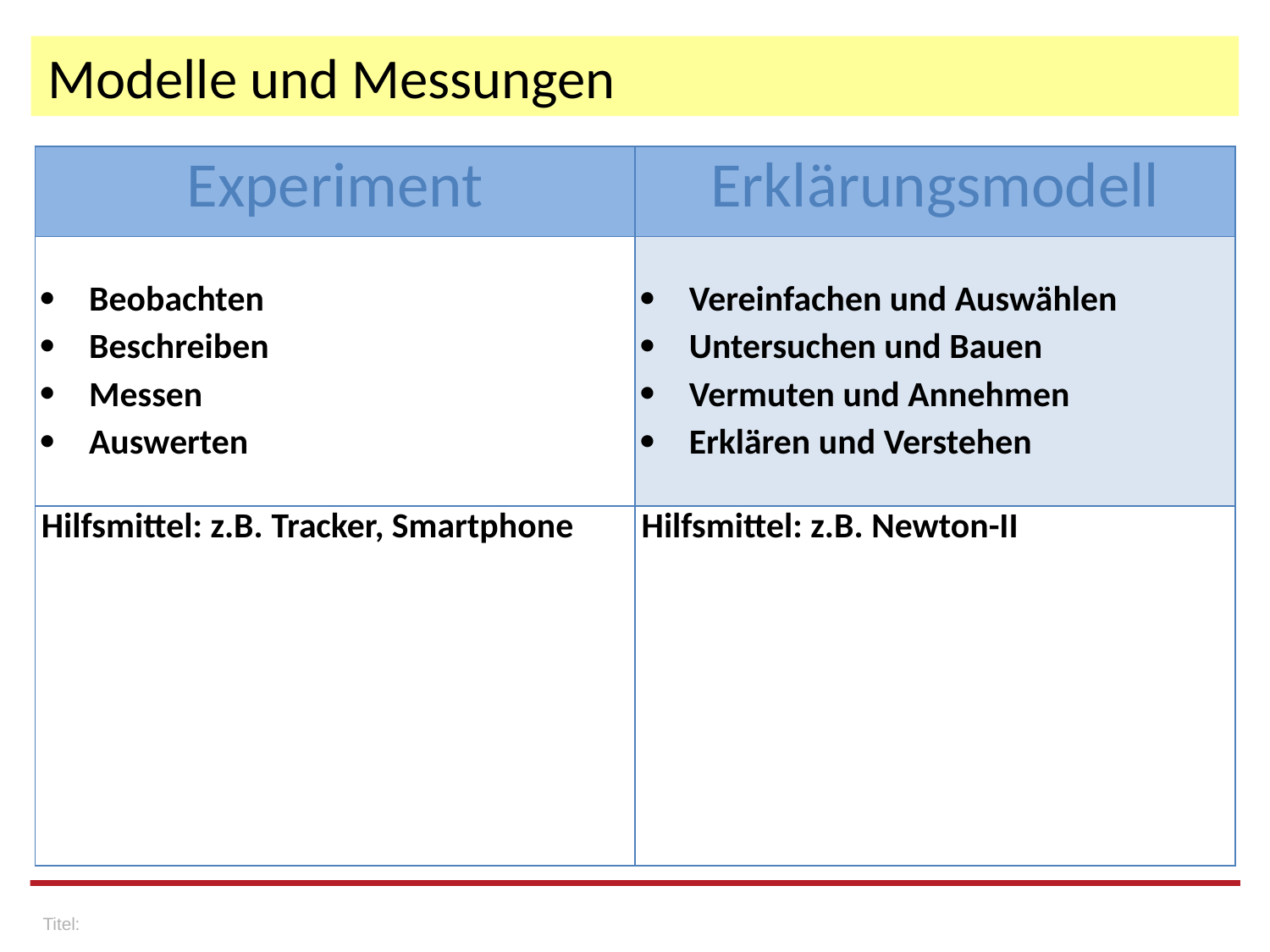

# Modelle und Messungen
| Experiment | Erklärungsmodell |
| --- | --- |
| Beobachten Beschreiben Messen Auswerten | Vereinfachen und Auswählen Untersuchen und Bauen Vermuten und Annehmen Erklären und Verstehen |
| Hilfsmittel: z.B. Tracker, Smartphone | Hilfsmittel: z.B. Newton-II |
Titel: